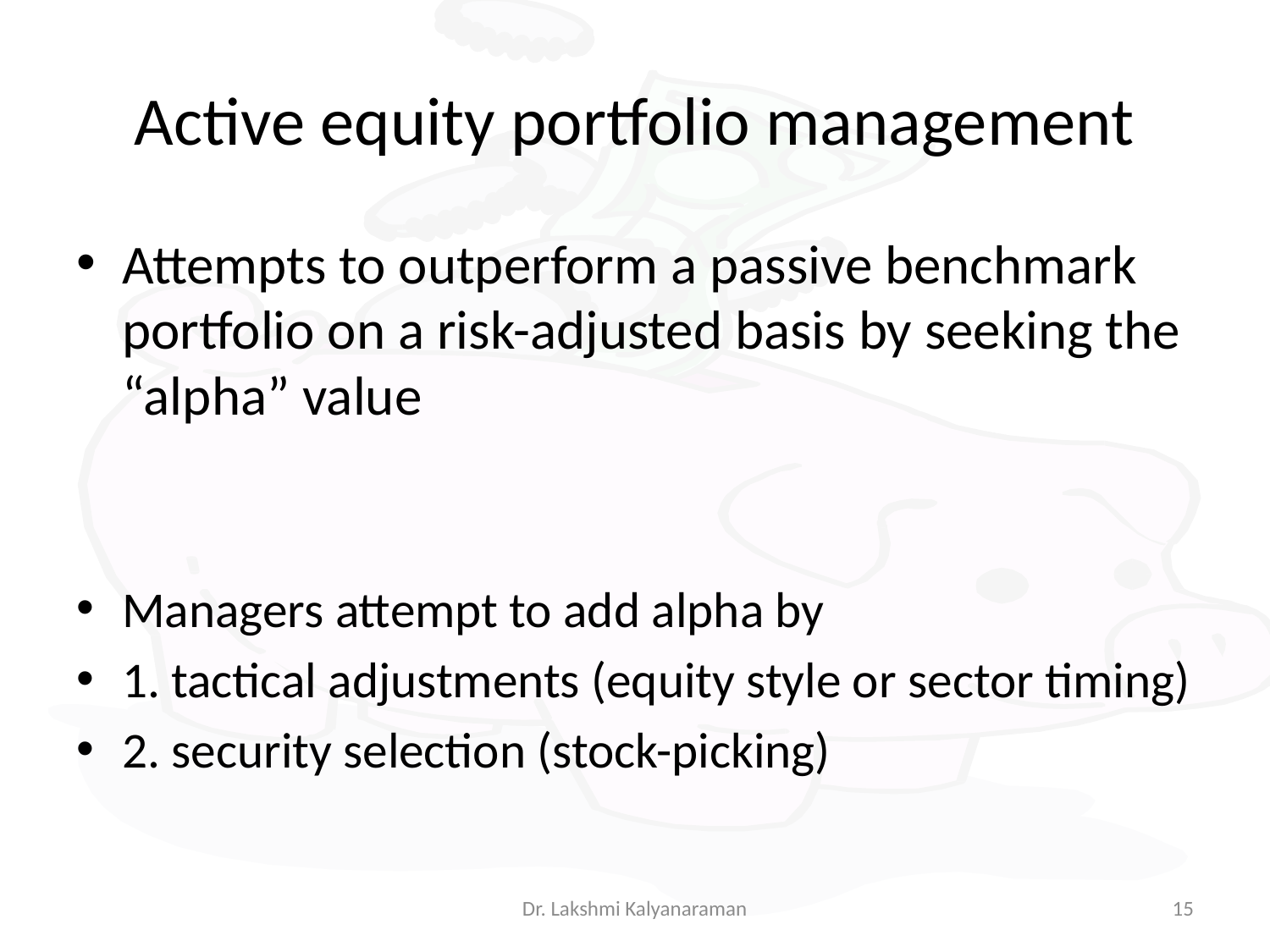

# Active equity portfolio management
Attempts to outperform a passive benchmark portfolio on a risk-adjusted basis by seeking the “alpha” value

Managers attempt to add alpha by
1. tactical adjustments (equity style or sector timing)
2. security selection (stock-picking)

Dr. Lakshmi Kalyanaraman
15